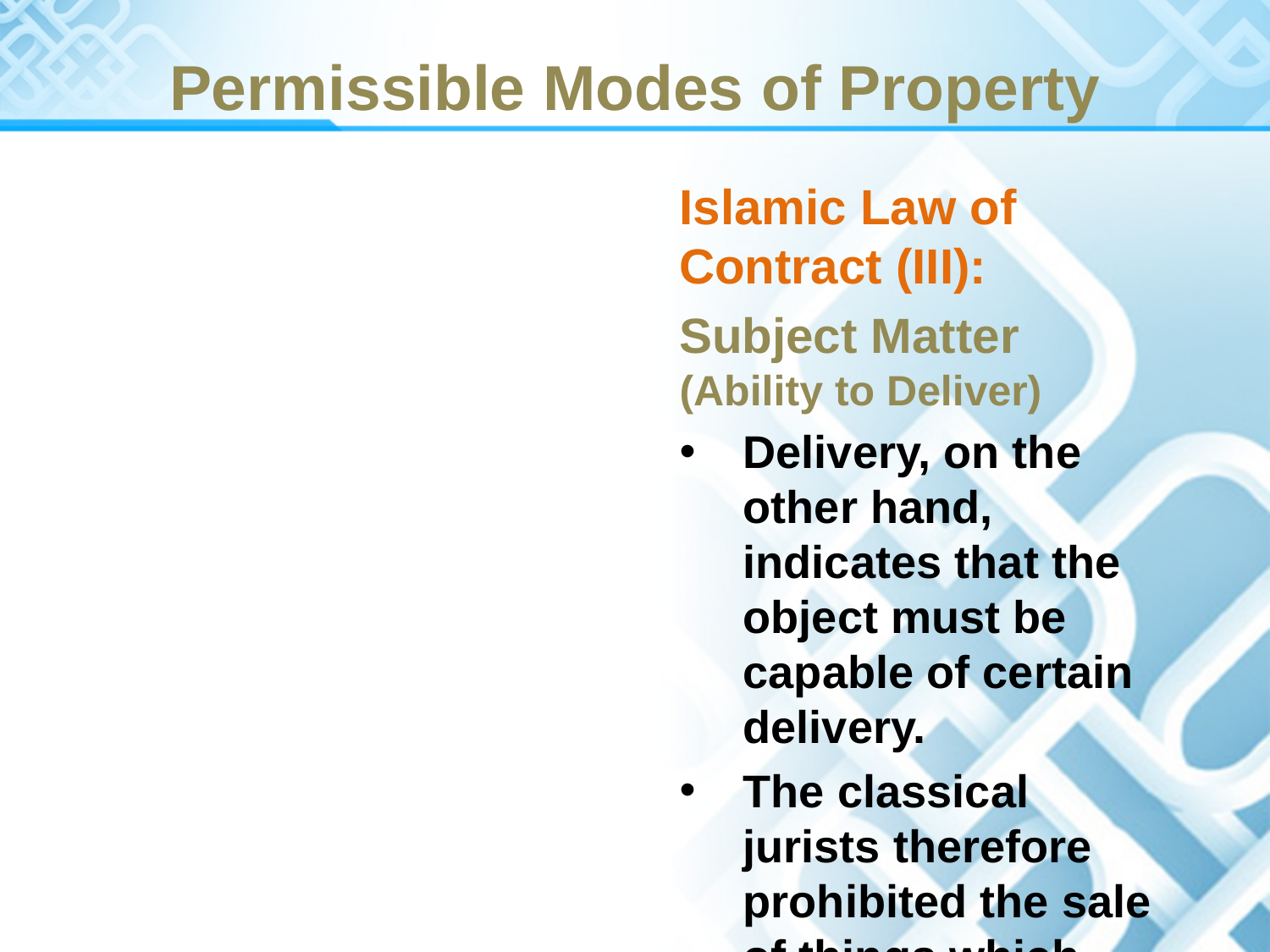

Permissible Modes of Property
Islamic Law of Contract (III):
Subject Matter (Ability to Deliver)
Delivery, on the other hand, indicates that the object must be capable of certain delivery.
The classical jurists therefore prohibited the sale of things which can not be handed over.